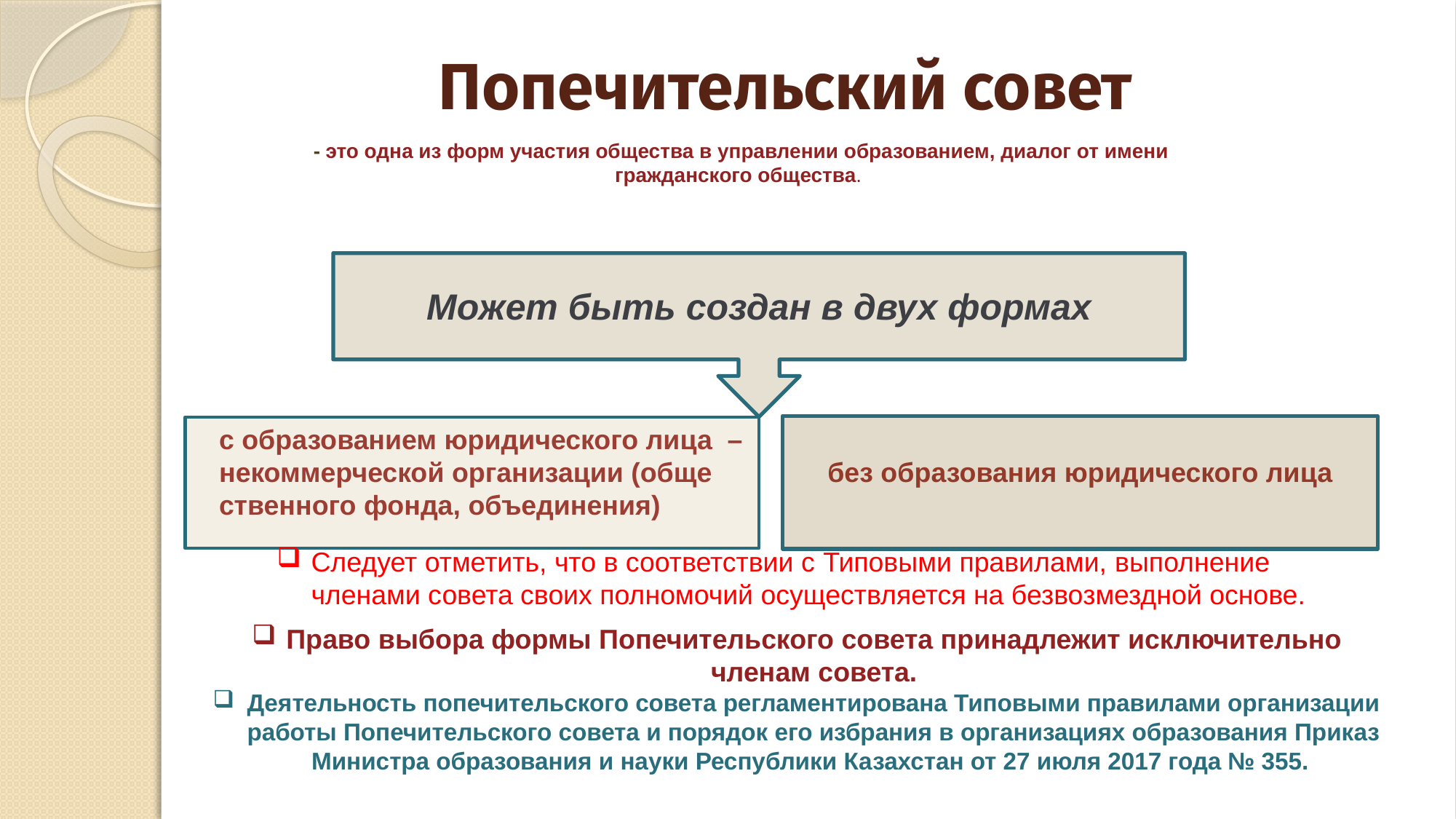

# Попечительский совет
- это одна из форм участия общества в управлении образованием, диалог от имени гражданского общества.

Может быть создан в двух формах

с образованием юридического лица  – некоммерческой организации (обще­ственного фонда, объединения)

без образования юридического лица
Следует отметить, что в соответствии с Типовыми правилами, выполнение членами совета своих полномочий осуществляется на безвозмездной основе.
Право выбора формы Попечительского совета принадлежит исключительно членам совета.
Деятельность попечительского совета регламентирована Типовыми правилами организации работы Попечительского совета и порядок его избрания в организациях образования Приказ Министра образования и науки Республики Казахстан от 27 июля 2017 года № 355.